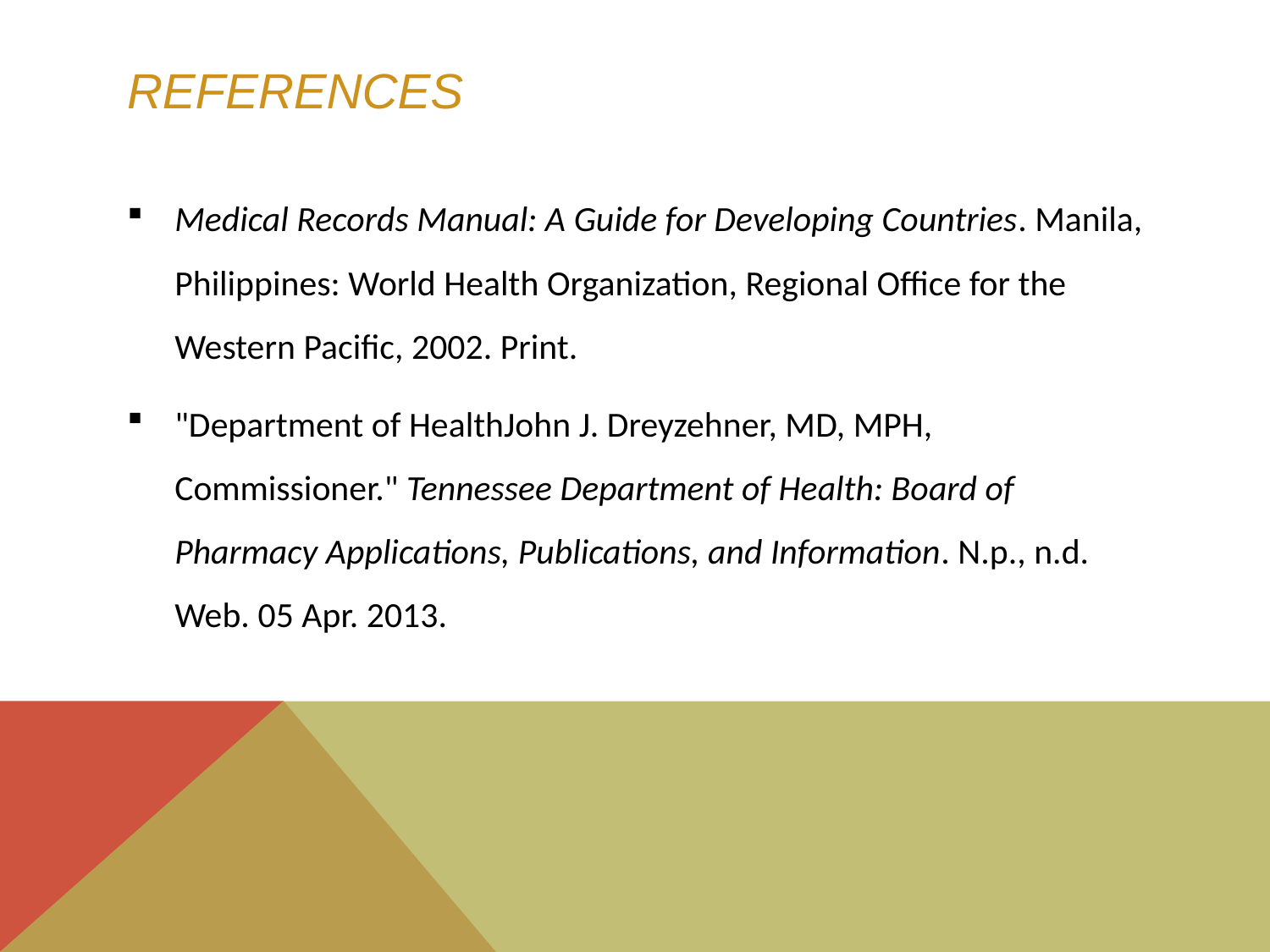

# references
Medical Records Manual: A Guide for Developing Countries. Manila, Philippines: World Health Organization, Regional Office for the Western Pacific, 2002. Print.
"Department of HealthJohn J. Dreyzehner, MD, MPH, Commissioner." Tennessee Department of Health: Board of Pharmacy Applications, Publications, and Information. N.p., n.d. Web. 05 Apr. 2013.